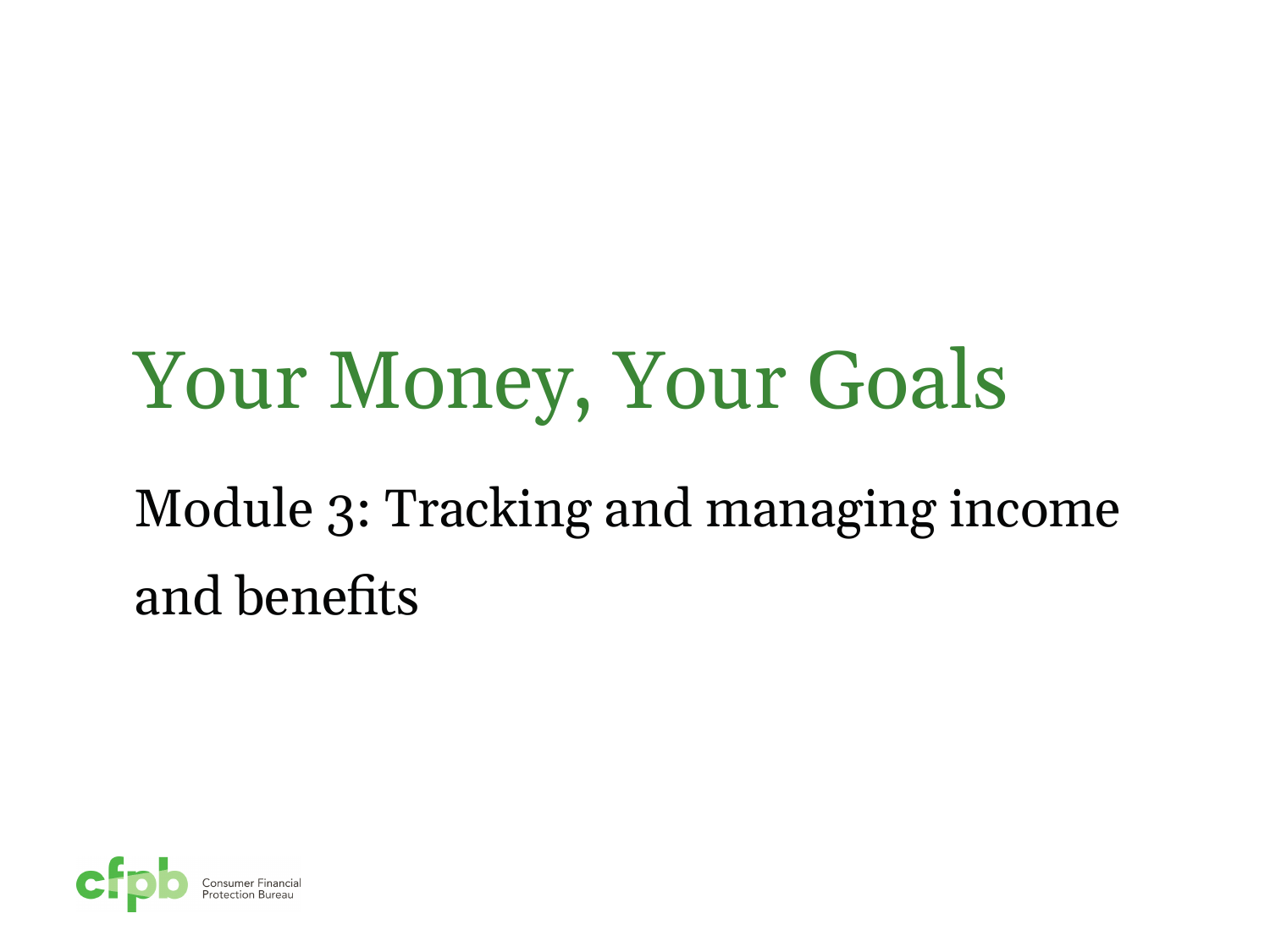

# Your Money, Your Goals
Module 3: Tracking and managing income and benefits